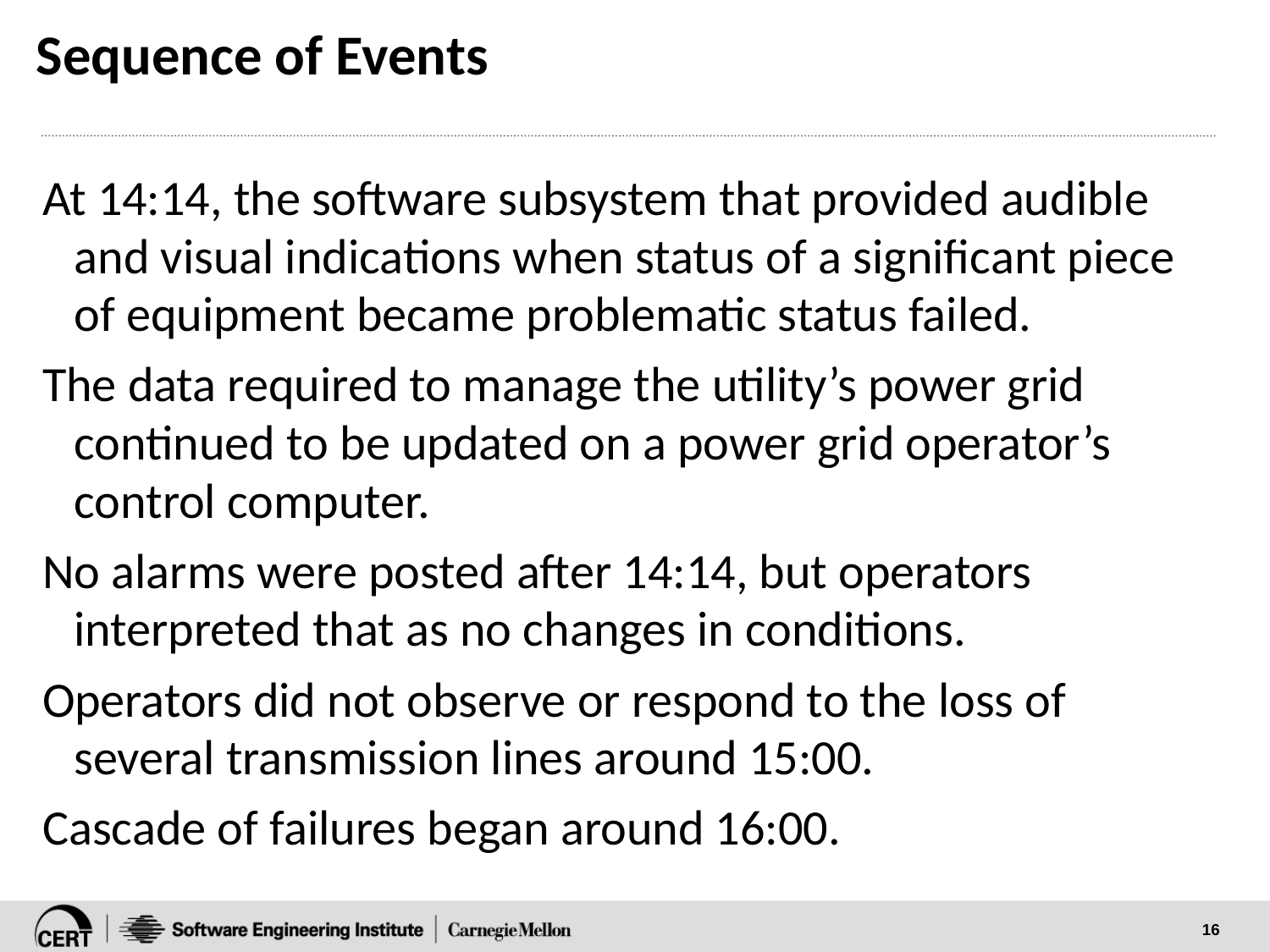

# Sequence of Events
At 14:14, the software subsystem that provided audible and visual indications when status of a significant piece of equipment became problematic status failed.
The data required to manage the utility’s power grid continued to be updated on a power grid operator’s control computer.
No alarms were posted after 14:14, but operators interpreted that as no changes in conditions.
Operators did not observe or respond to the loss of several transmission lines around 15:00.
Cascade of failures began around 16:00.